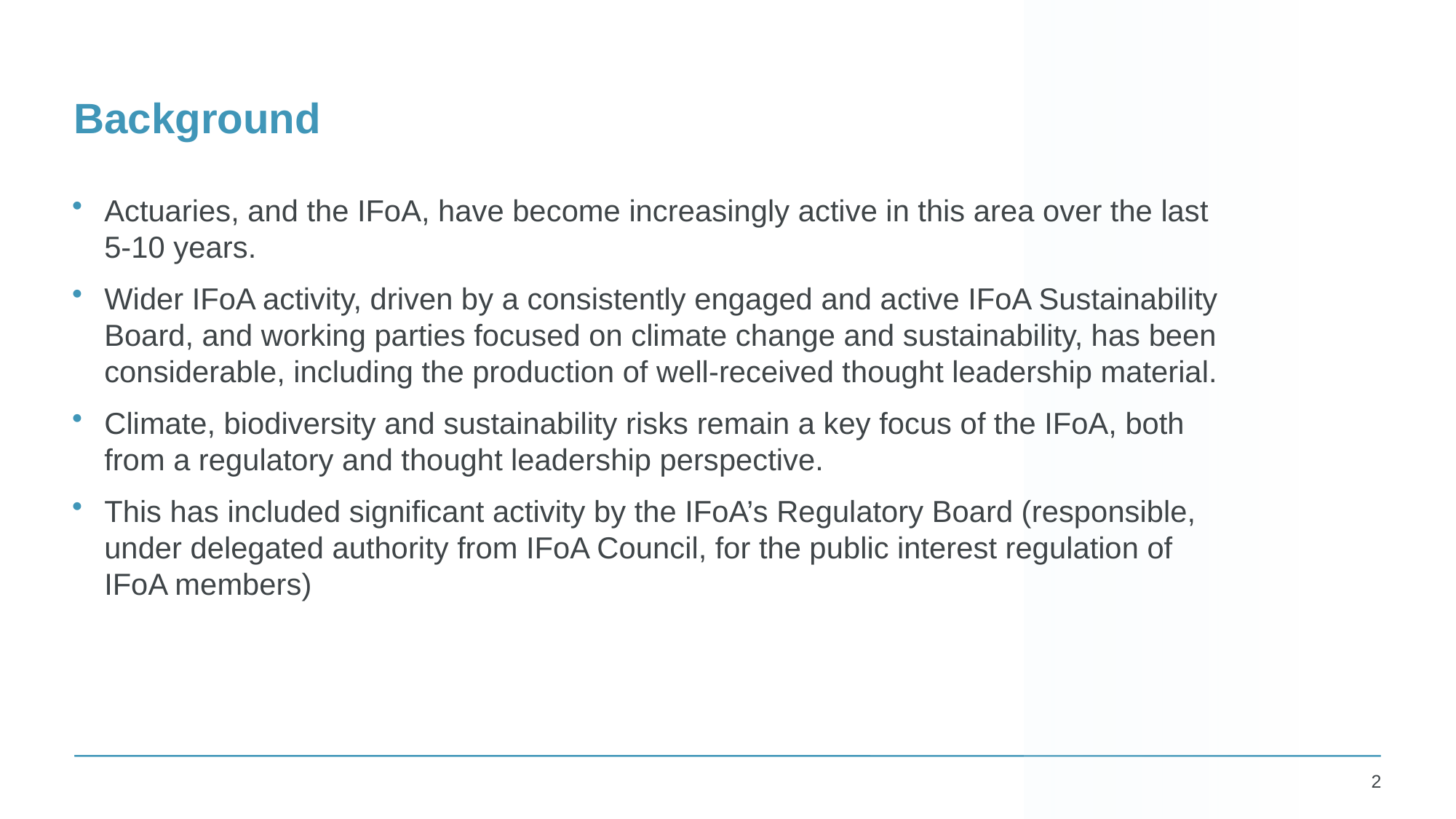

# Background
Actuaries, and the IFoA, have become increasingly active in this area over the last 5-10 years.
Wider IFoA activity, driven by a consistently engaged and active IFoA Sustainability Board, and working parties focused on climate change and sustainability, has been considerable, including the production of well-received thought leadership material.
Climate, biodiversity and sustainability risks remain a key focus of the IFoA, both from a regulatory and thought leadership perspective.
This has included significant activity by the IFoA’s Regulatory Board (responsible, under delegated authority from IFoA Council, for the public interest regulation of IFoA members)
2